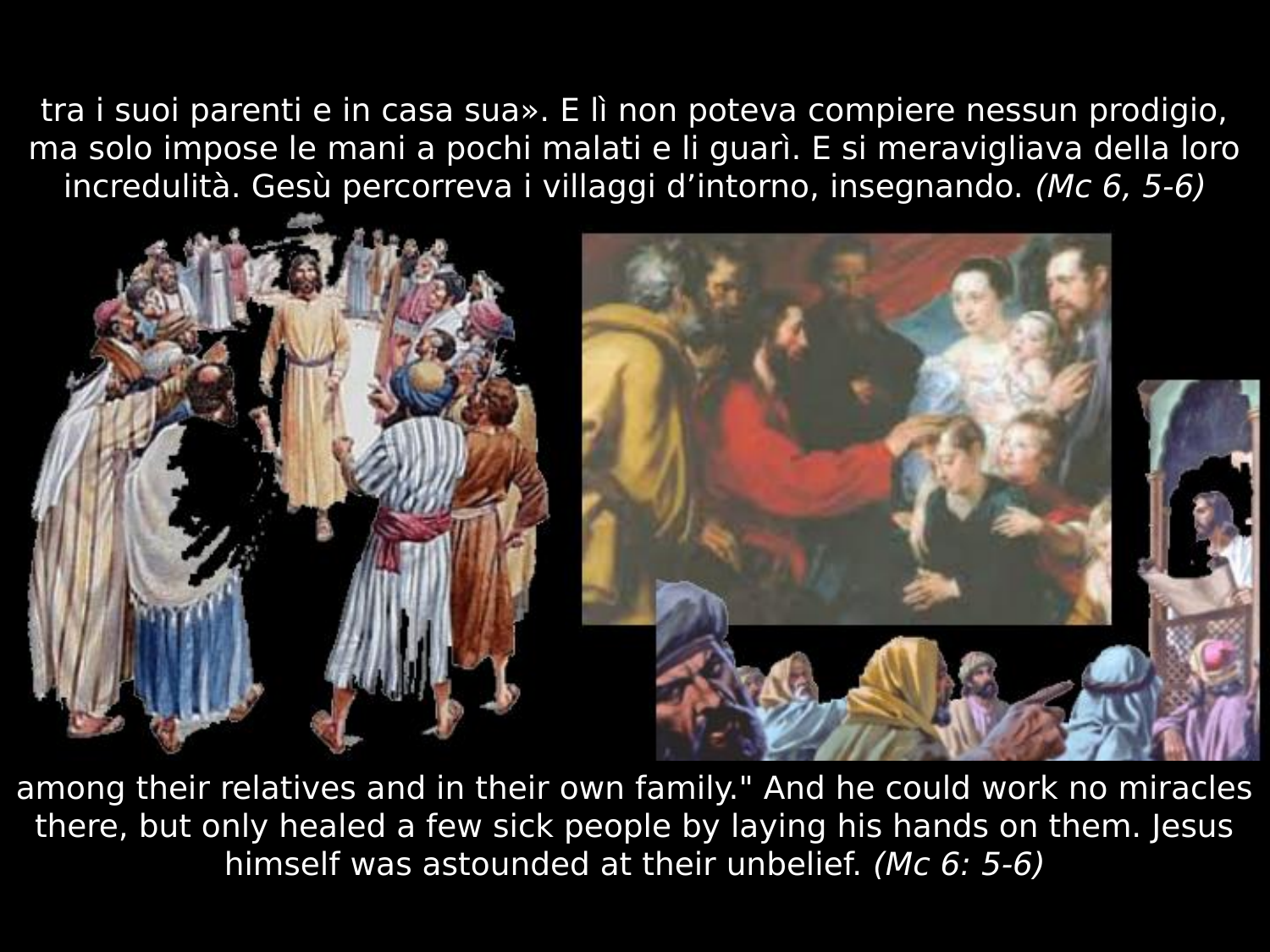

# tra i suoi parenti e in casa sua». E lì non poteva compiere nessun prodigio, ma solo impose le mani a pochi malati e li guarì. E si meravigliava della loro incredulità. Gesù percorreva i villaggi d’intorno, insegnando. (Mc 6, 5-6)
among their relatives and in their own family." And he could work no miracles there, but only healed a few sick people by laying his hands on them. Jesus himself was astounded at their unbelief. (Mc 6: 5-6)